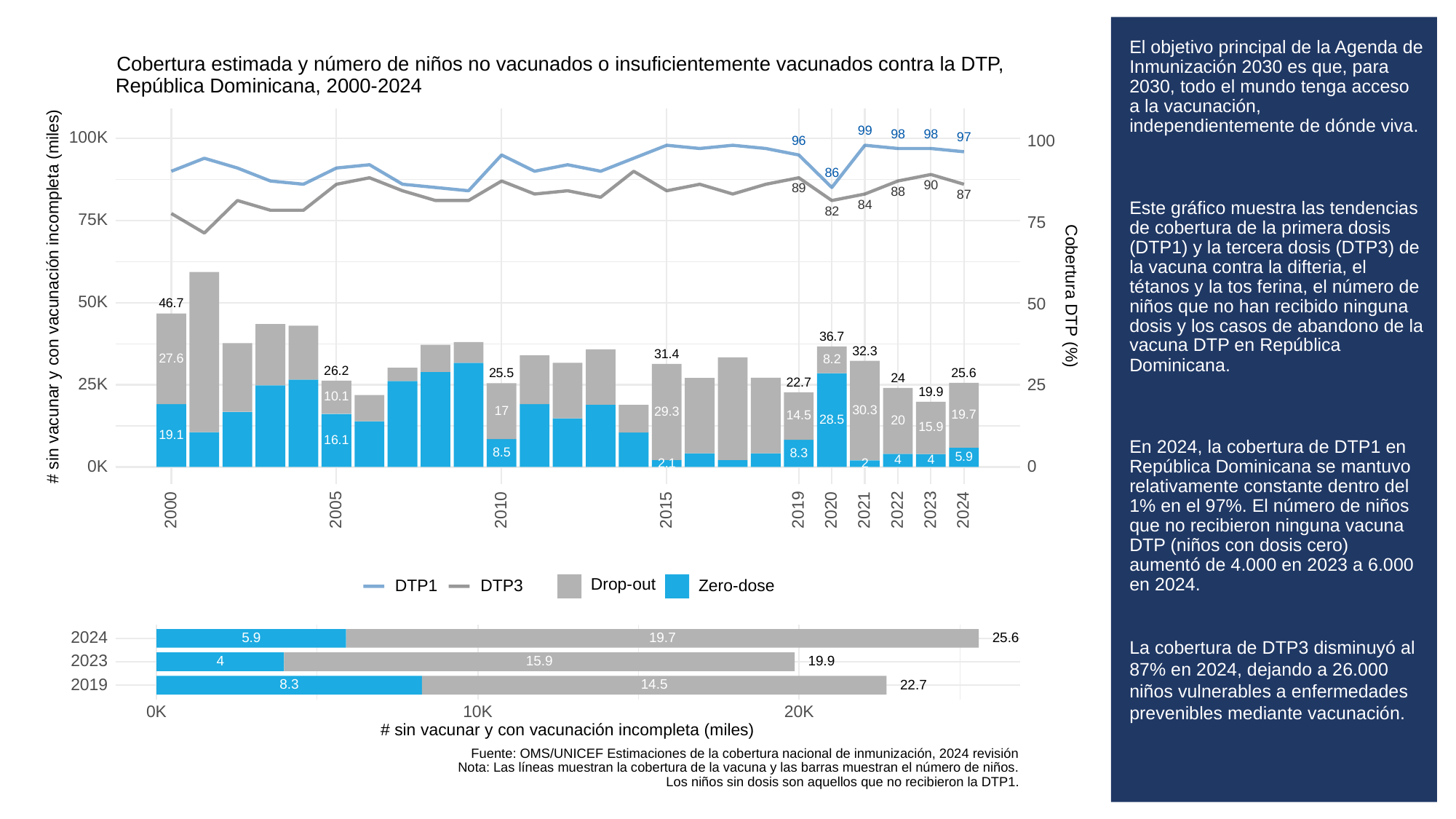

# El objetivo principal de la Agenda de Inmunización 2030 es que, para 2030, todo el mundo tenga acceso a la vacunación, independientemente de dónde viva.

Este gráfico muestra las tendencias de cobertura de la primera dosis (DTP1) y la tercera dosis (DTP3) de la vacuna contra la difteria, el tétanos y la tos ferina, el número de niños que no han recibido ninguna dosis y los casos de abandono de la vacuna DTP en República Dominicana.

En 2024, la cobertura de DTP1 en República Dominicana se mantuvo relativamente constante dentro del 1% en el 97%. El número de niños que no recibieron ninguna vacuna DTP (niños con dosis cero) aumentó de 4.000 en 2023 a 6.000 en 2024.

La cobertura de DTP3 disminuyó al 87% en 2024, dejando a 26.000 niños vulnerables a enfermedades prevenibles mediante vacunación.

Cobertura estimada y número de niños no vacunados o insuficientemente vacunados contra la DTP,
República Dominicana, 2000-2024

99
98
98
100K
97
100
96

86

90
89
88
87
84
82
75K
75

# sin vacunar y con vacunación incompleta (miles)
Cobertura DTP (%)
50K
50
46.7

36.7

32.3

31.4
27.6
8.2

26.2

25.6
25.5

24

22.7
25K

25

19.9

10.1

30.3
17
29.3
19.7
14.5

28.5
20

15.9

19.1

16.1

8.5
8.3
5.9

4
4
2.1
2

0K
0

2023
2000
2005
2010
2015
2019
2020
2021
2022
2024

Drop-out
DTP3
Zero-dose
DTP1

2024
5.9
19.7
25.6

2023
15.9
19.9
4

2019
8.3
14.5
22.7

0K
10K
20K
# sin vacunar y con vacunación incompleta (miles)
Fuente: OMS/UNICEF Estimaciones de la cobertura nacional de inmunización, 2024 revisión
Nota: Las líneas muestran la cobertura de la vacuna y las barras muestran el número de niños.
Los niños sin dosis son aquellos que no recibieron la DTP1.